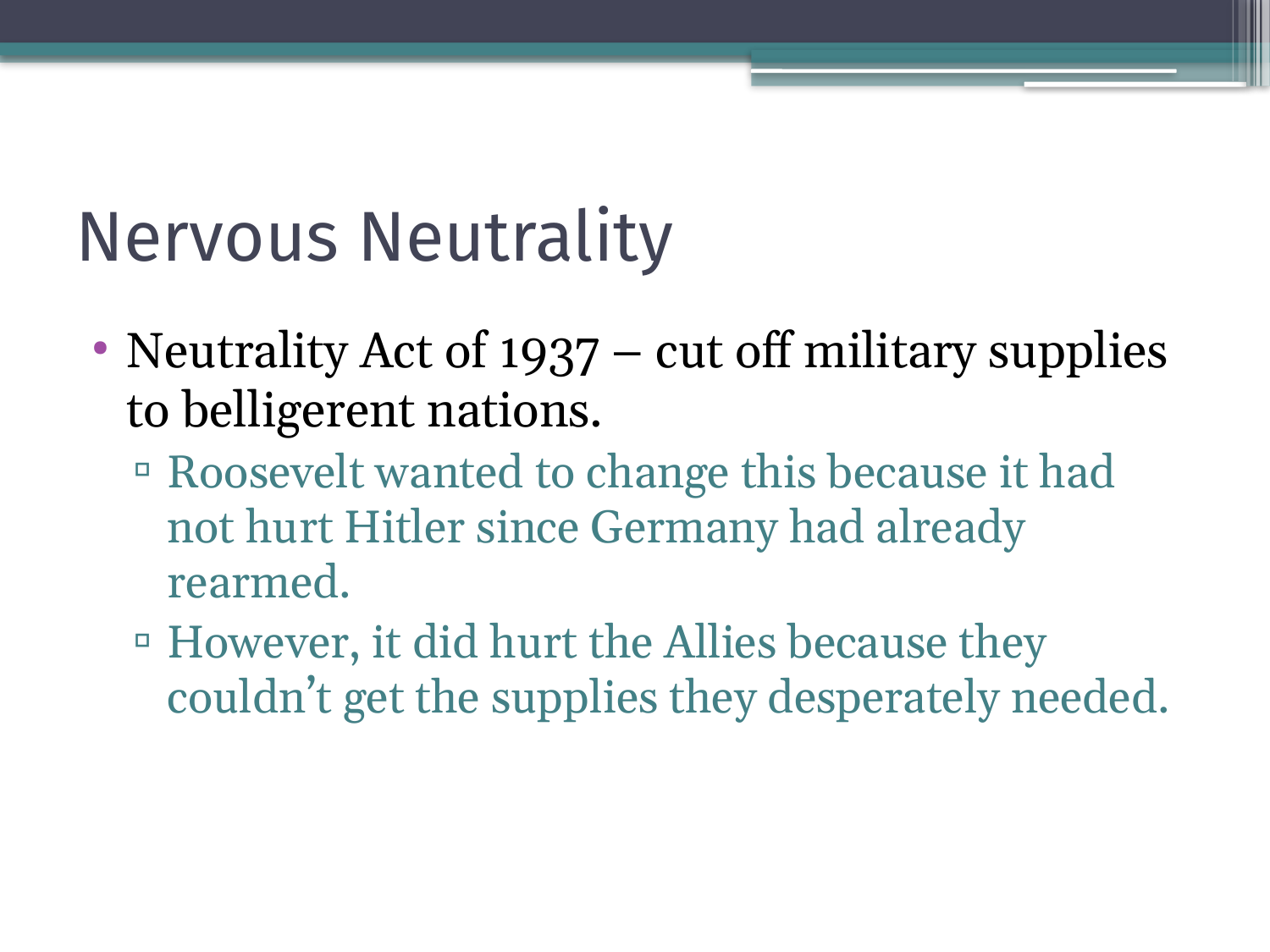

# Nervous Neutrality
Neutrality Act of 1937 – cut off military supplies to belligerent nations.
Roosevelt wanted to change this because it had not hurt Hitler since Germany had already rearmed.
However, it did hurt the Allies because they couldn’t get the supplies they desperately needed.